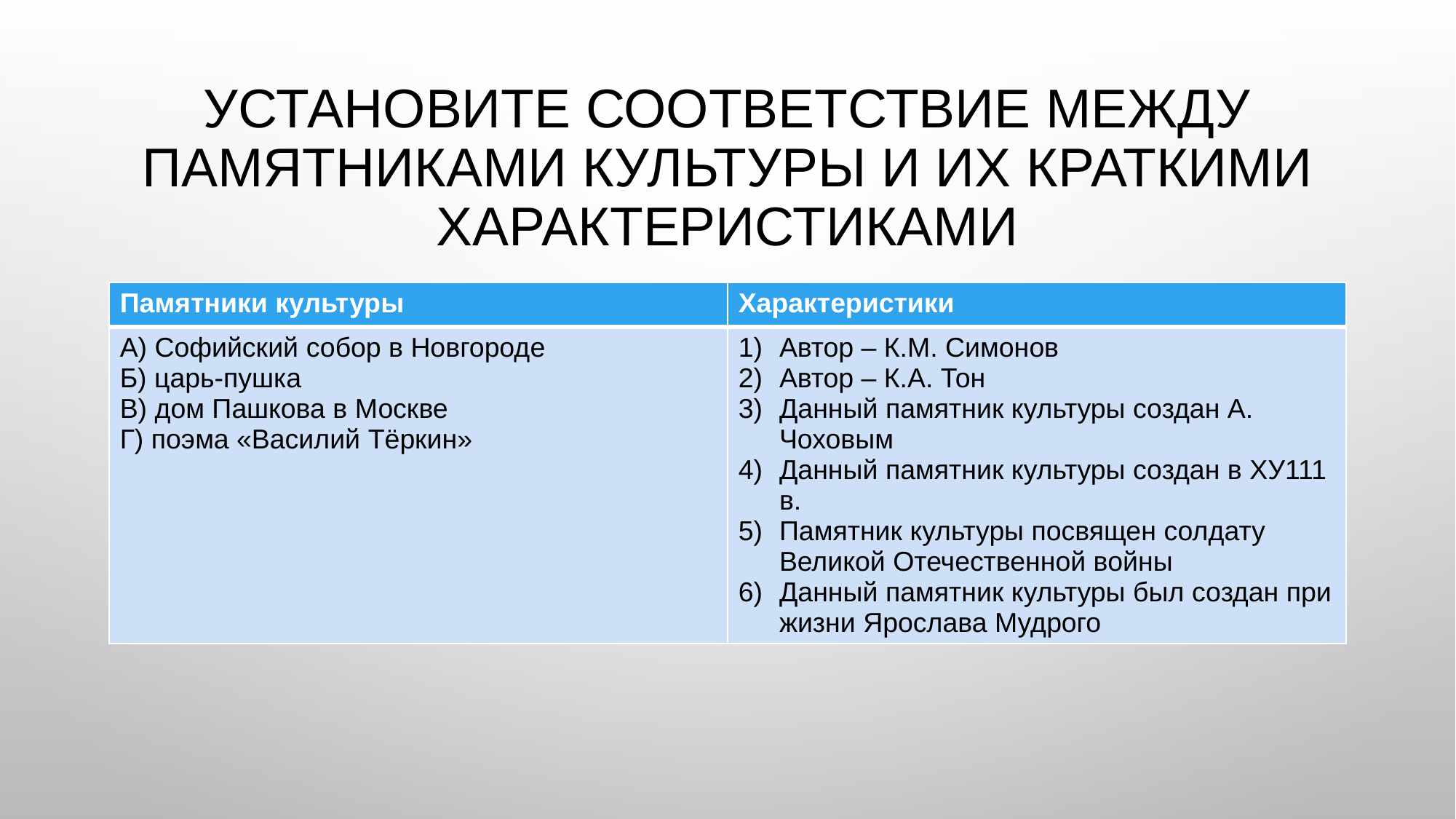

# Установите соответствие между памятниками культуры и их краткими характеристиками
| Памятники культуры | Характеристики |
| --- | --- |
| А) Софийский собор в Новгороде Б) царь-пушка В) дом Пашкова в Москве Г) поэма «Василий Тёркин» | Автор – К.М. Симонов Автор – К.А. Тон Данный памятник культуры создан А. Чоховым Данный памятник культуры создан в ХУ111 в. Памятник культуры посвящен солдату Великой Отечественной войны Данный памятник культуры был создан при жизни Ярослава Мудрого |